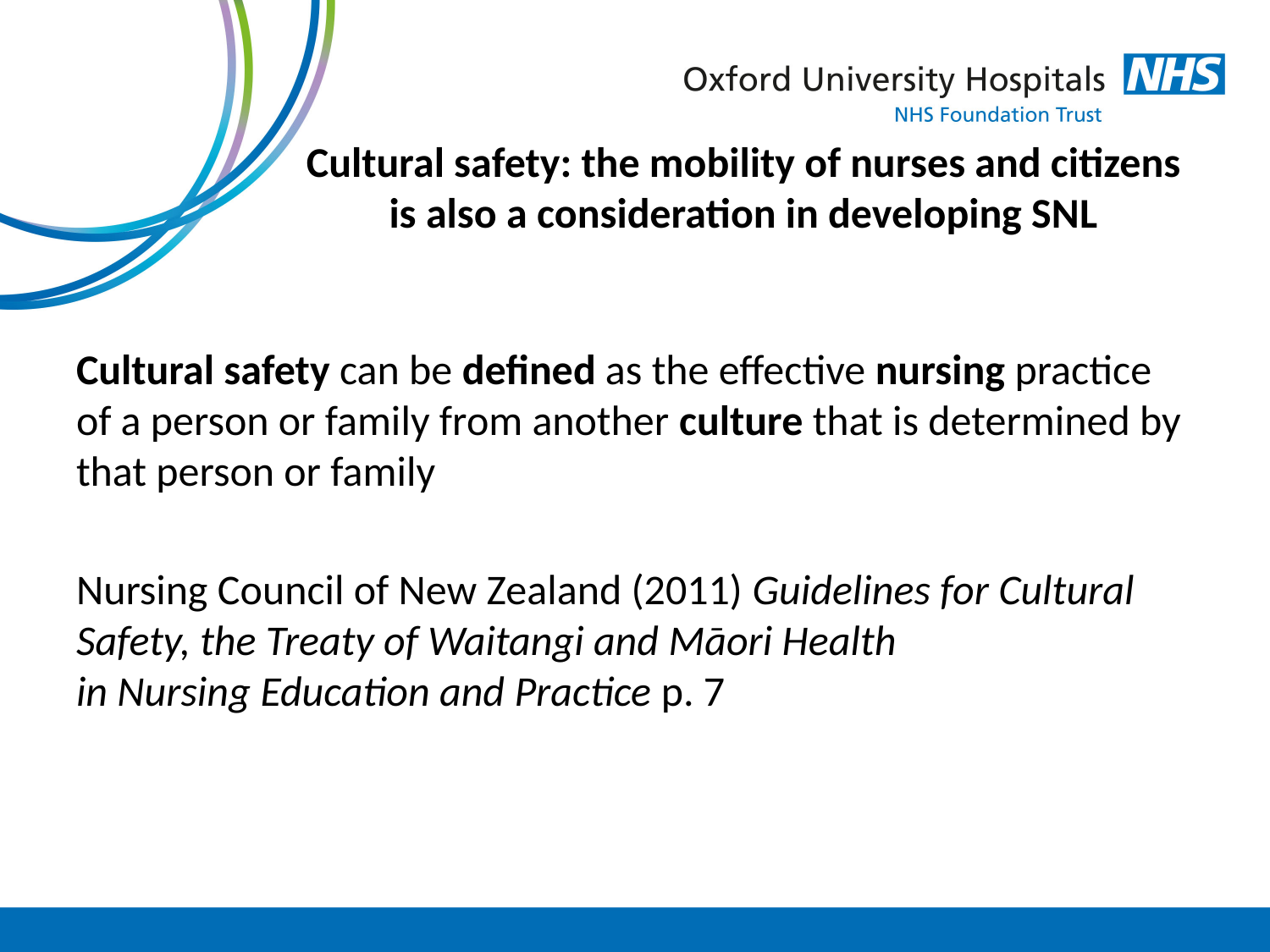

# Cultural safety: the mobility of nurses and citizens is also a consideration in developing SNL
Cultural safety can be defined as the effective nursing practice of a person or family from another culture that is determined by that person or family

Nursing Council of New Zealand (2011) Guidelines for Cultural Safety, the Treaty of Waitangi and Māori Health in Nursing Education and Practice p. 7